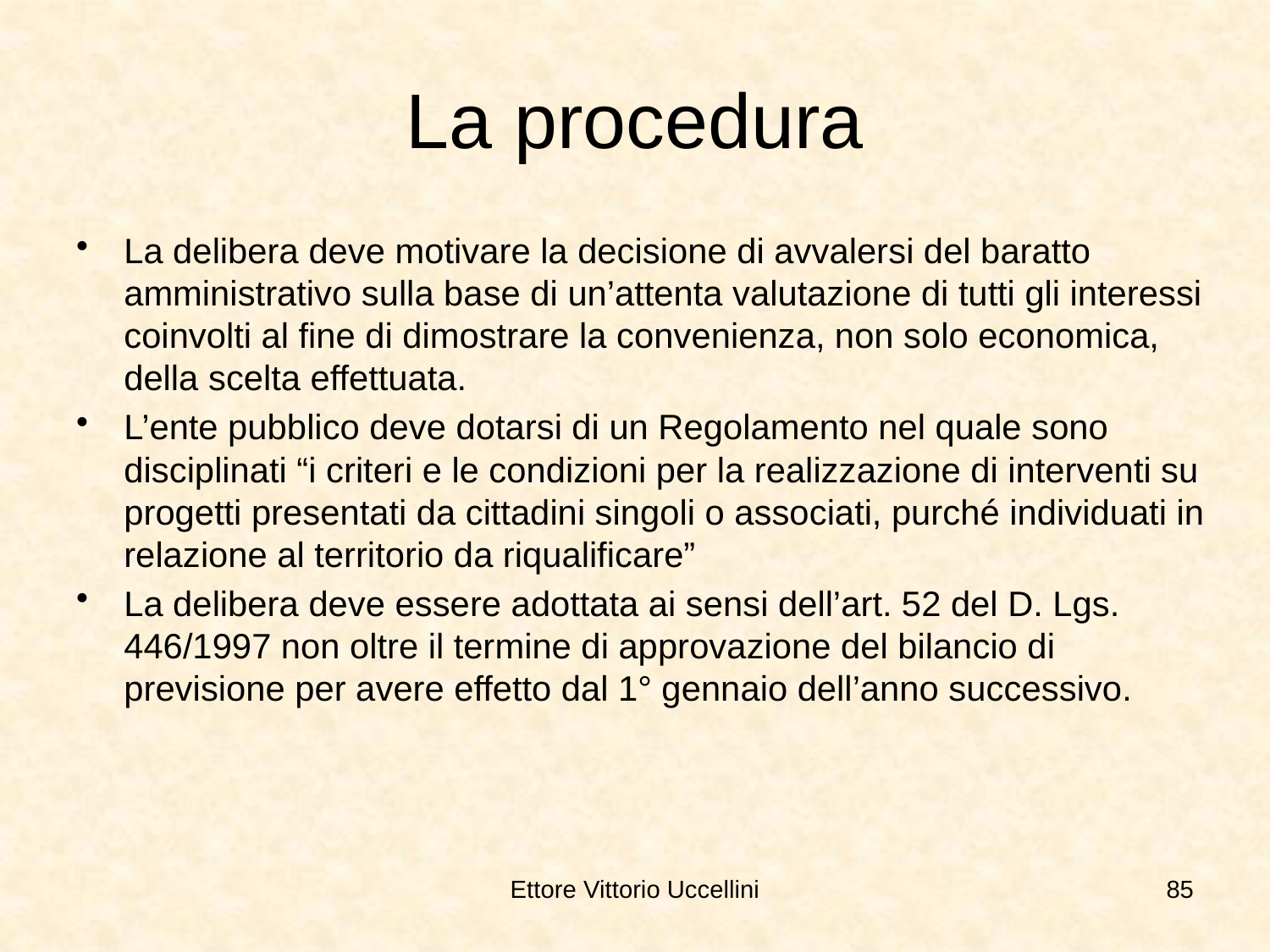

# La procedura
La delibera deve motivare la decisione di avvalersi del baratto amministrativo sulla base di un’attenta valutazione di tutti gli interessi coinvolti al fine di dimostrare la convenienza, non solo economica, della scelta effettuata.
L’ente pubblico deve dotarsi di un Regolamento nel quale sono disciplinati “i criteri e le condizioni per la realizzazione di interventi su progetti presentati da cittadini singoli o associati, purché individuati in relazione al territorio da riqualificare”
La delibera deve essere adottata ai sensi dell’art. 52 del D. Lgs. 446/1997 non oltre il termine di approvazione del bilancio di previsione per avere effetto dal 1° gennaio dell’anno successivo.

Ettore Vittorio Uccellini
85